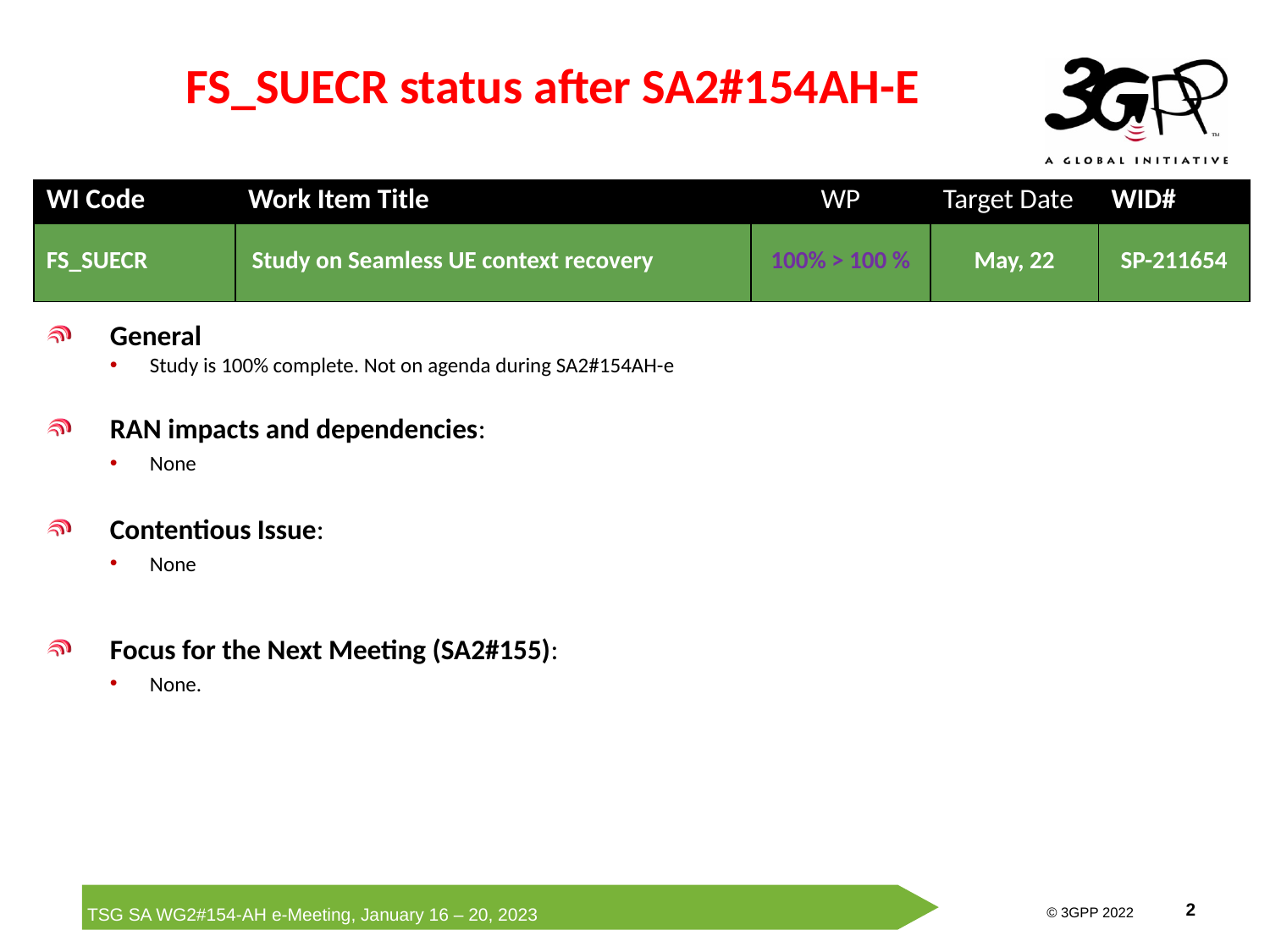

# FS_SUECR status after SA2#154AH-E
| WI Code | Work Item Title | WP | Target Date | WID# |
| --- | --- | --- | --- | --- |
| FS\_SUECR | Study on Seamless UE context recovery | 100% > 100 % | May, 22 | SP-211654 |
General
Study is 100% complete. Not on agenda during SA2#154AH-e

RAN impacts and dependencies:
None

Contentious Issue:
None

Focus for the Next Meeting (SA2#155):
None.